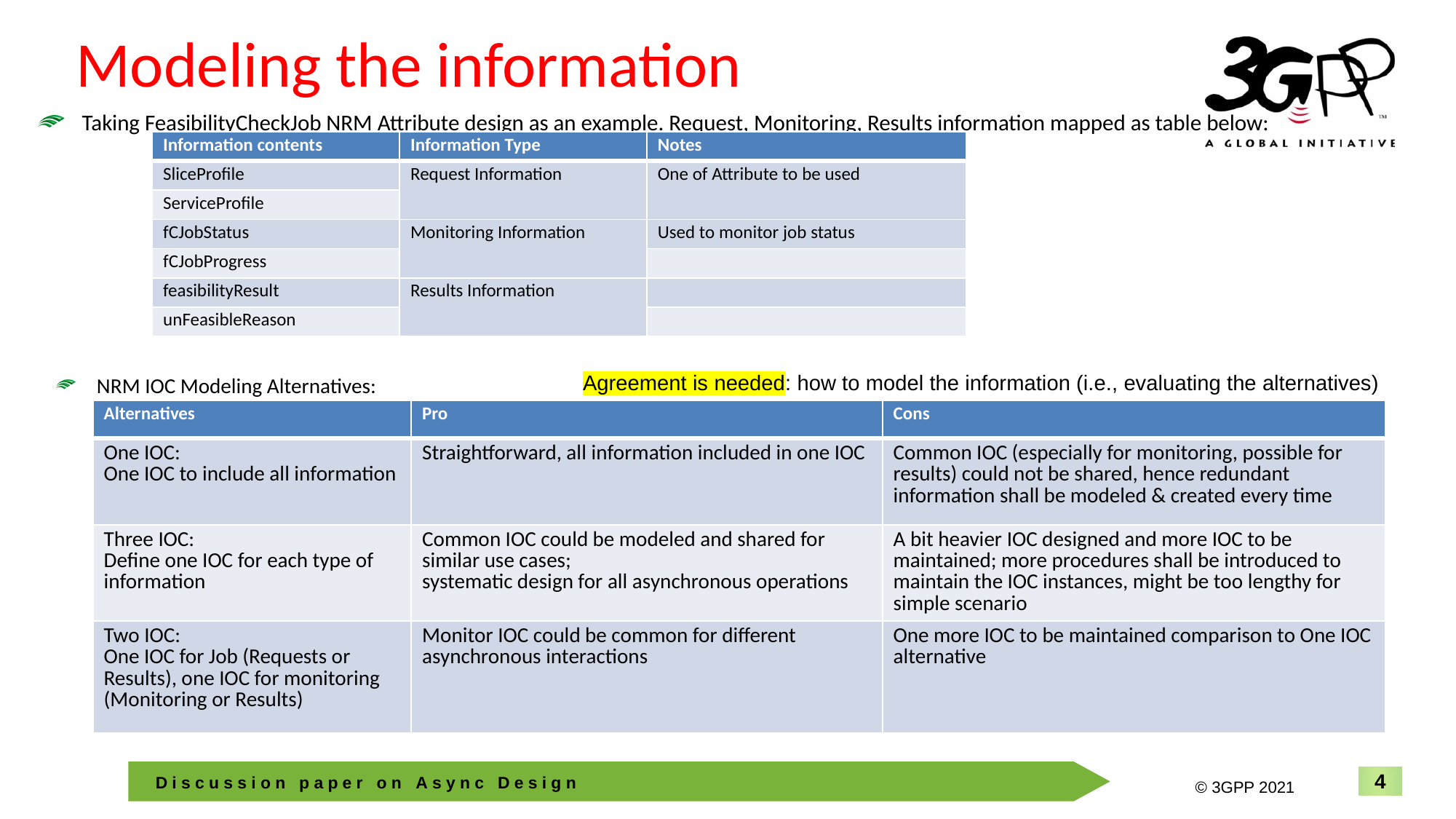

# Modeling the information
Taking FeasibilityCheckJob NRM Attribute design as an example. Request, Monitoring, Results information mapped as table below:
| Information contents | Information Type | Notes |
| --- | --- | --- |
| SliceProfile | Request Information | One of Attribute to be used |
| ServiceProfile |  |  |
| fCJobStatus | Monitoring Information | Used to monitor job status |
| fCJobProgress |  |  |
| feasibilityResult | Results Information |  |
| unFeasibleReason |  |  |
Agreement is needed: how to model the information (i.e., evaluating the alternatives)
NRM IOC Modeling Alternatives:
| Alternatives | Pro | Cons |
| --- | --- | --- |
| One IOC: One IOC to include all information | Straightforward, all information included in one IOC | Common IOC (especially for monitoring, possible for results) could not be shared, hence redundant information shall be modeled & created every time |
| Three IOC: Define one IOC for each type of information | Common IOC could be modeled and shared for similar use cases; systematic design for all asynchronous operations | A bit heavier IOC designed and more IOC to be maintained; more procedures shall be introduced to maintain the IOC instances, might be too lengthy for simple scenario |
| Two IOC: One IOC for Job (Requests or Results), one IOC for monitoring (Monitoring or Results) | Monitor IOC could be common for different asynchronous interactions | One more IOC to be maintained comparison to One IOC alternative |